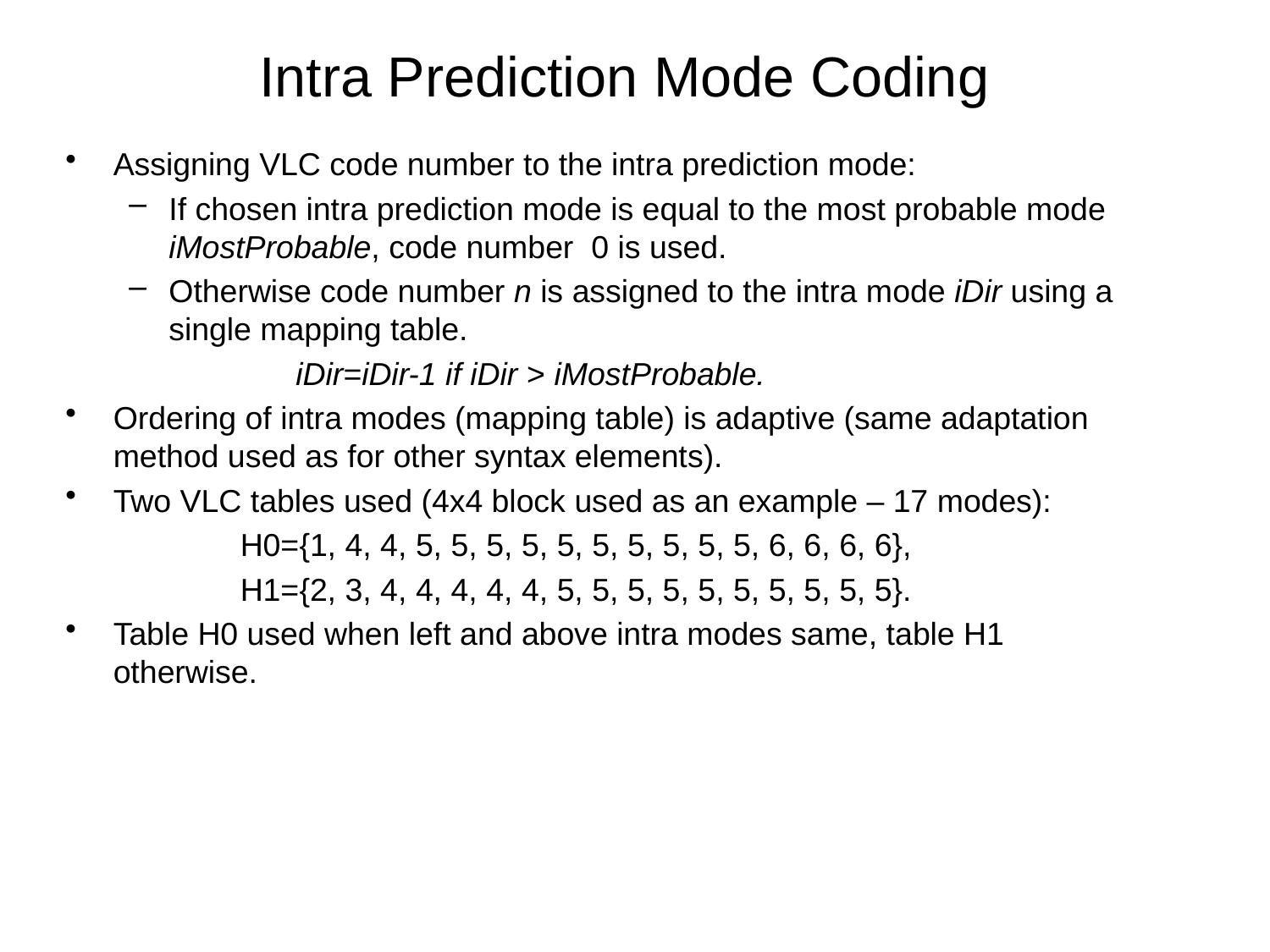

# Intra Prediction Mode Coding
Assigning VLC code number to the intra prediction mode:
If chosen intra prediction mode is equal to the most probable mode iMostProbable, code number  0 is used.
Otherwise code number n is assigned to the intra mode iDir using a single mapping table.
		iDir=iDir-1 if iDir > iMostProbable.
Ordering of intra modes (mapping table) is adaptive (same adaptation method used as for other syntax elements).
Two VLC tables used (4x4 block used as an example – 17 modes):
		H0={1, 4, 4, 5, 5, 5, 5, 5, 5, 5, 5, 5, 5, 6, 6, 6, 6},
		H1={2, 3, 4, 4, 4, 4, 4, 5, 5, 5, 5, 5, 5, 5, 5, 5, 5}.
Table H0 used when left and above intra modes same, table H1 otherwise.